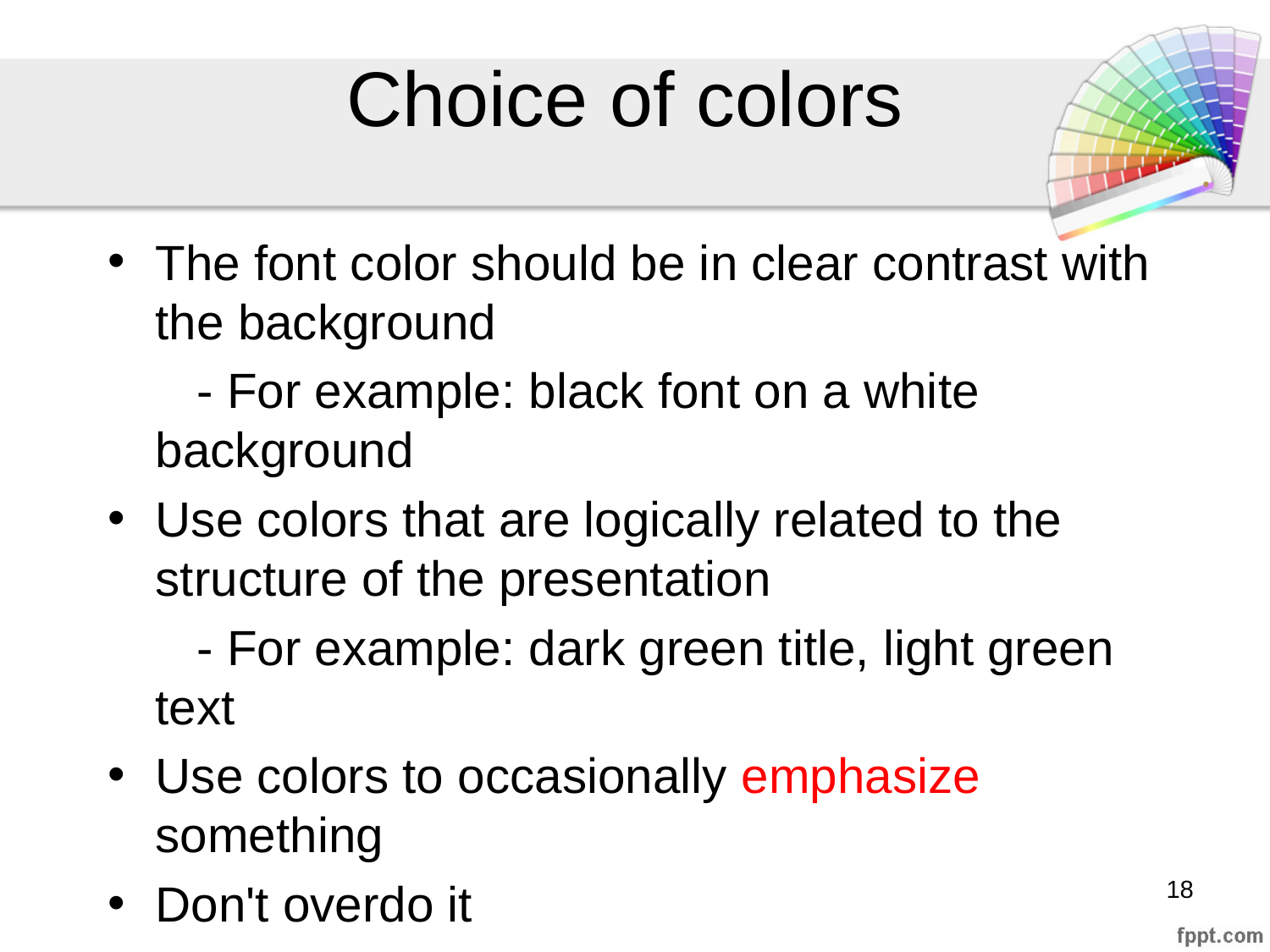

# Choice of colors
The font color should be in clear contrast with the background
   - For example: black font on a white background
Use colors that are logically related to the structure of the presentation
   - For example: dark green title, light green text
Use colors to occasionally emphasize something
Don't overdo it

18